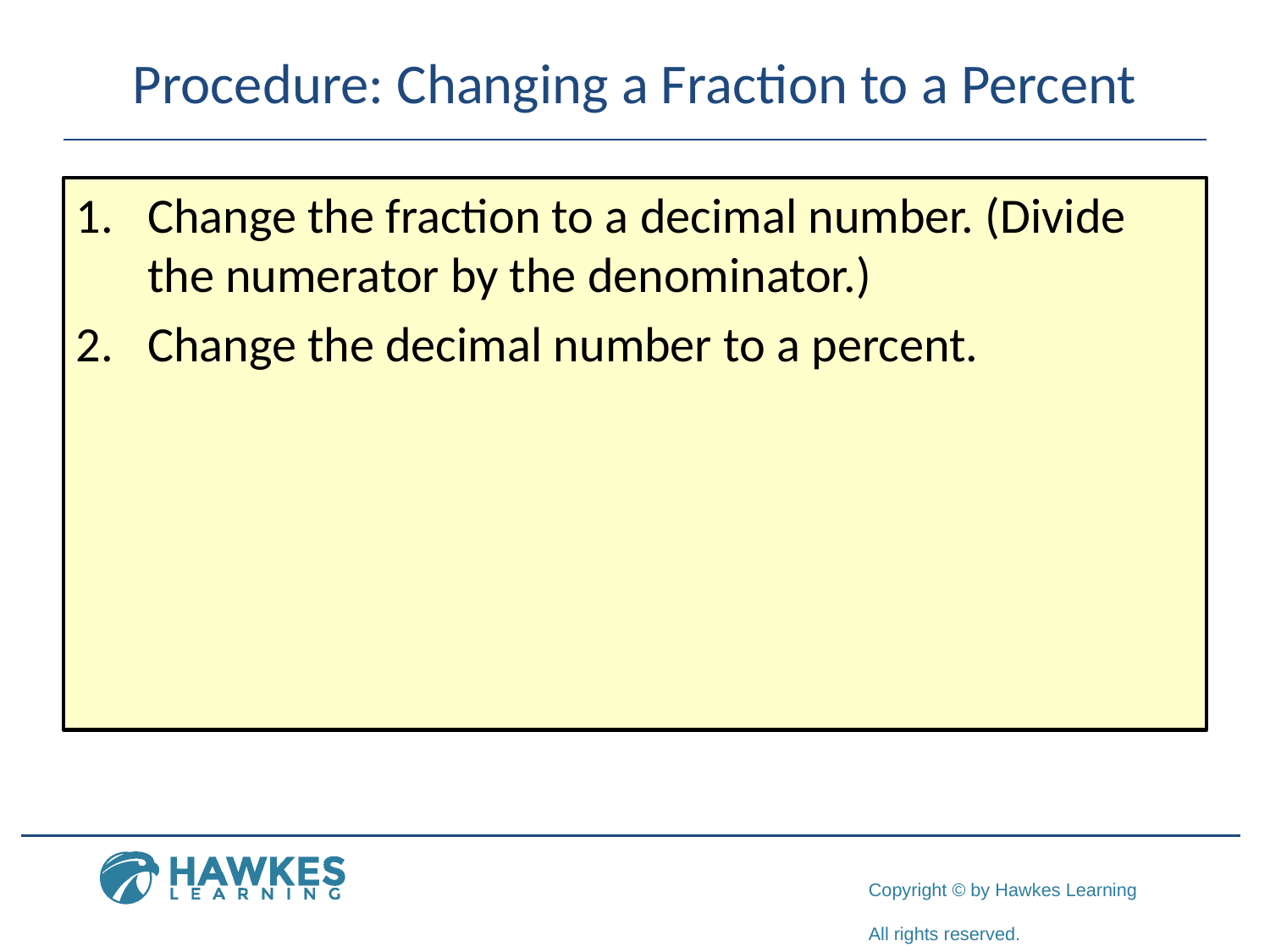

# Procedure: Changing a Fraction to a Percent
Change the fraction to a decimal number. (Divide the numerator by the denominator.)
Change the decimal number to a percent.